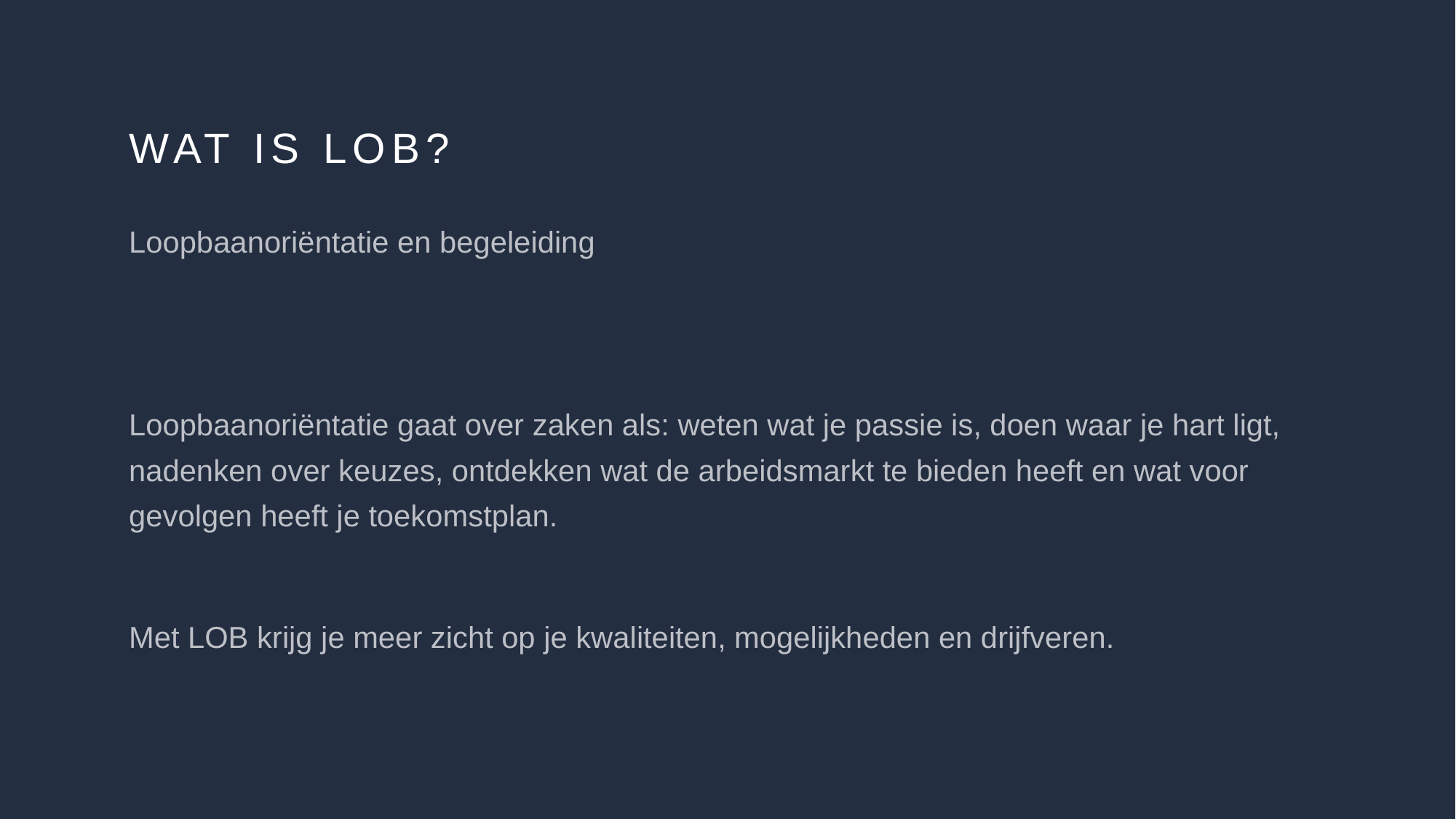

# Wat is LOB?
Loopbaanoriëntatie en begeleiding

Loopbaanoriëntatie gaat over zaken als: weten wat je passie is, doen waar je hart ligt, nadenken over keuzes, ontdekken wat de arbeidsmarkt te bieden heeft en wat voor gevolgen heeft je toekomstplan.

Met LOB krijg je meer zicht op je kwaliteiten, mogelijkheden en drijfveren.